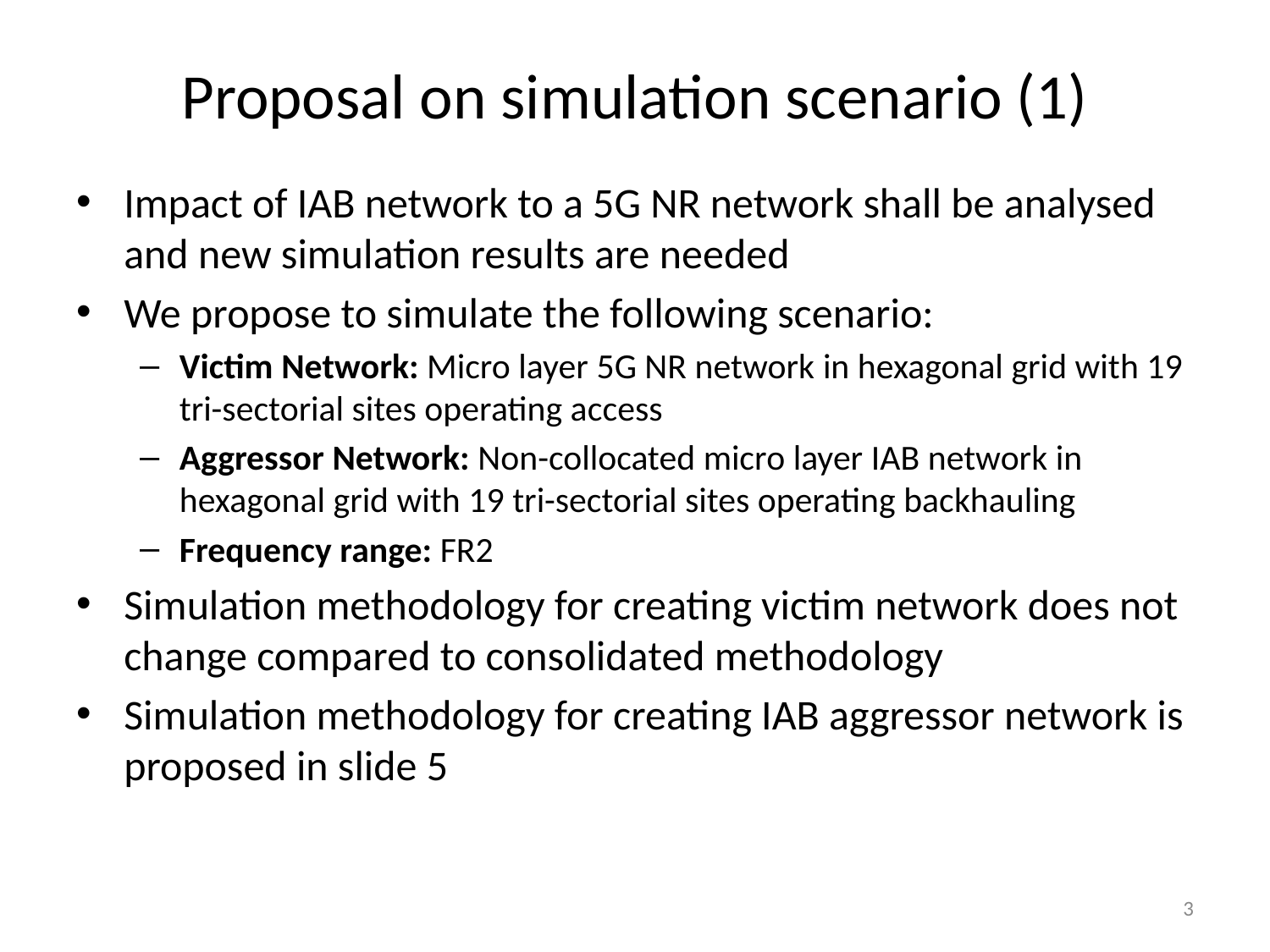

# Proposal on simulation scenario (1)
Impact of IAB network to a 5G NR network shall be analysed and new simulation results are needed
We propose to simulate the following scenario:
Victim Network: Micro layer 5G NR network in hexagonal grid with 19 tri-sectorial sites operating access
Aggressor Network: Non-collocated micro layer IAB network in hexagonal grid with 19 tri-sectorial sites operating backhauling
Frequency range: FR2
Simulation methodology for creating victim network does not change compared to consolidated methodology
Simulation methodology for creating IAB aggressor network is proposed in slide 5
3